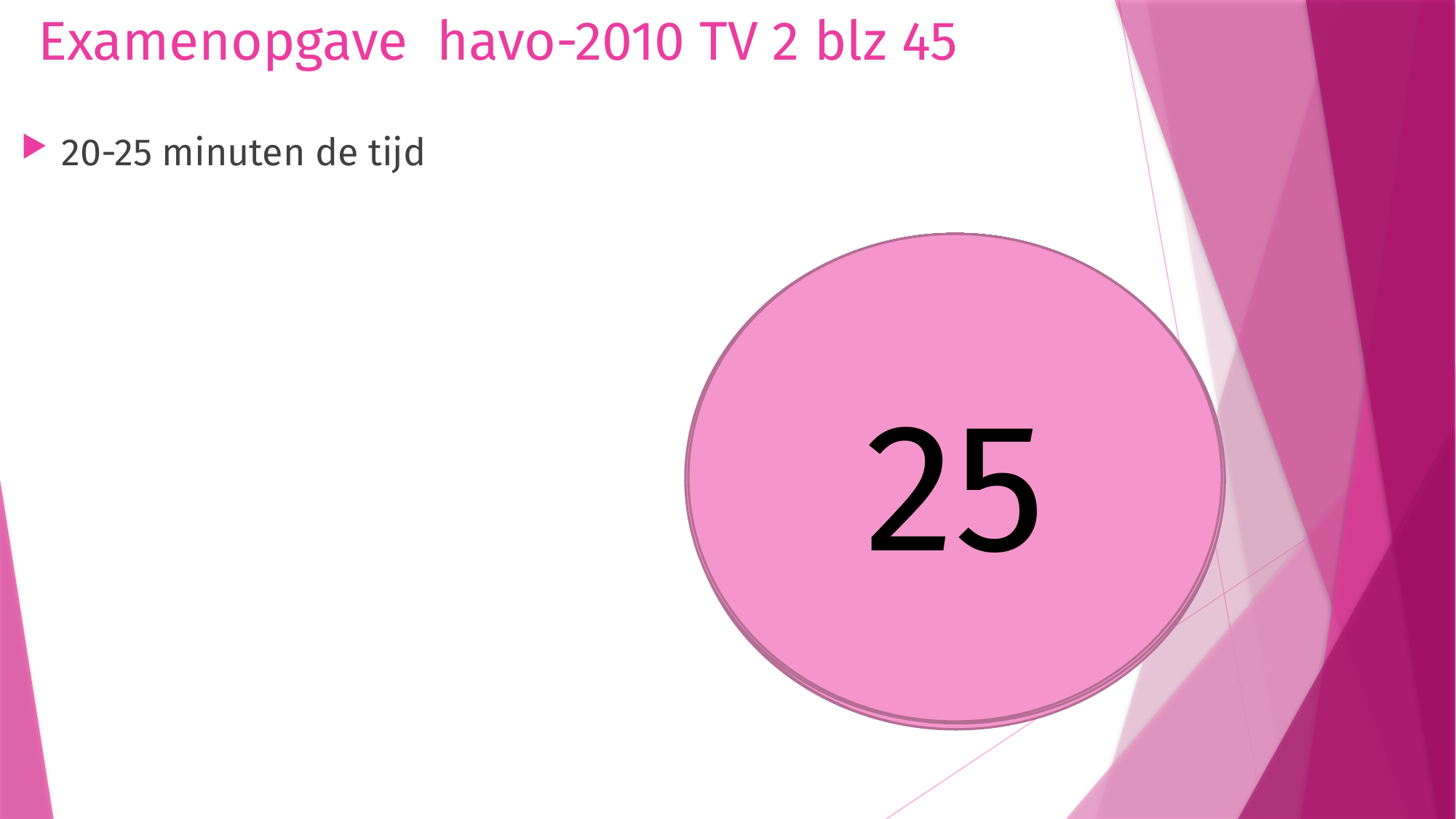

# Examenopgave  havo-2010 TV 2 blz 45
20-25 minuten de tijd
25
21
19
17
16
15
14
12
13
11
10
8
9
5
6
7
4
3
1
2
24
23
20
18
22